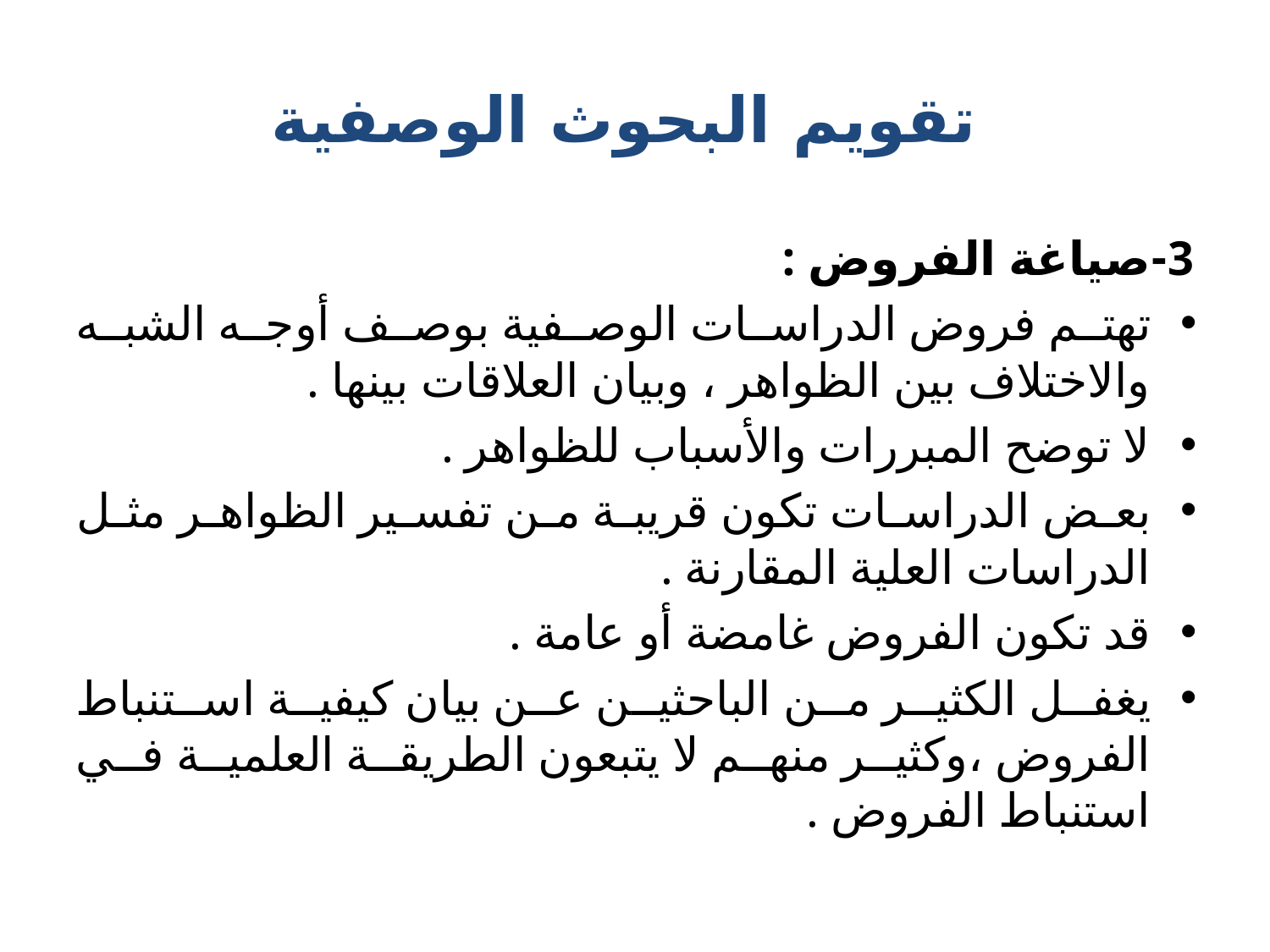

# تقويم البحوث الوصفية
3-صياغة الفروض :
تهتم فروض الدراسات الوصفية بوصف أوجه الشبه والاختلاف بين الظواهر ، وبيان العلاقات بينها .
لا توضح المبررات والأسباب للظواهر .
بعض الدراسات تكون قريبة من تفسير الظواهر مثل الدراسات العلية المقارنة .
قد تكون الفروض غامضة أو عامة .
يغفل الكثير من الباحثين عن بيان كيفية استنباط الفروض ،وكثير منهم لا يتبعون الطريقة العلمية في استنباط الفروض .